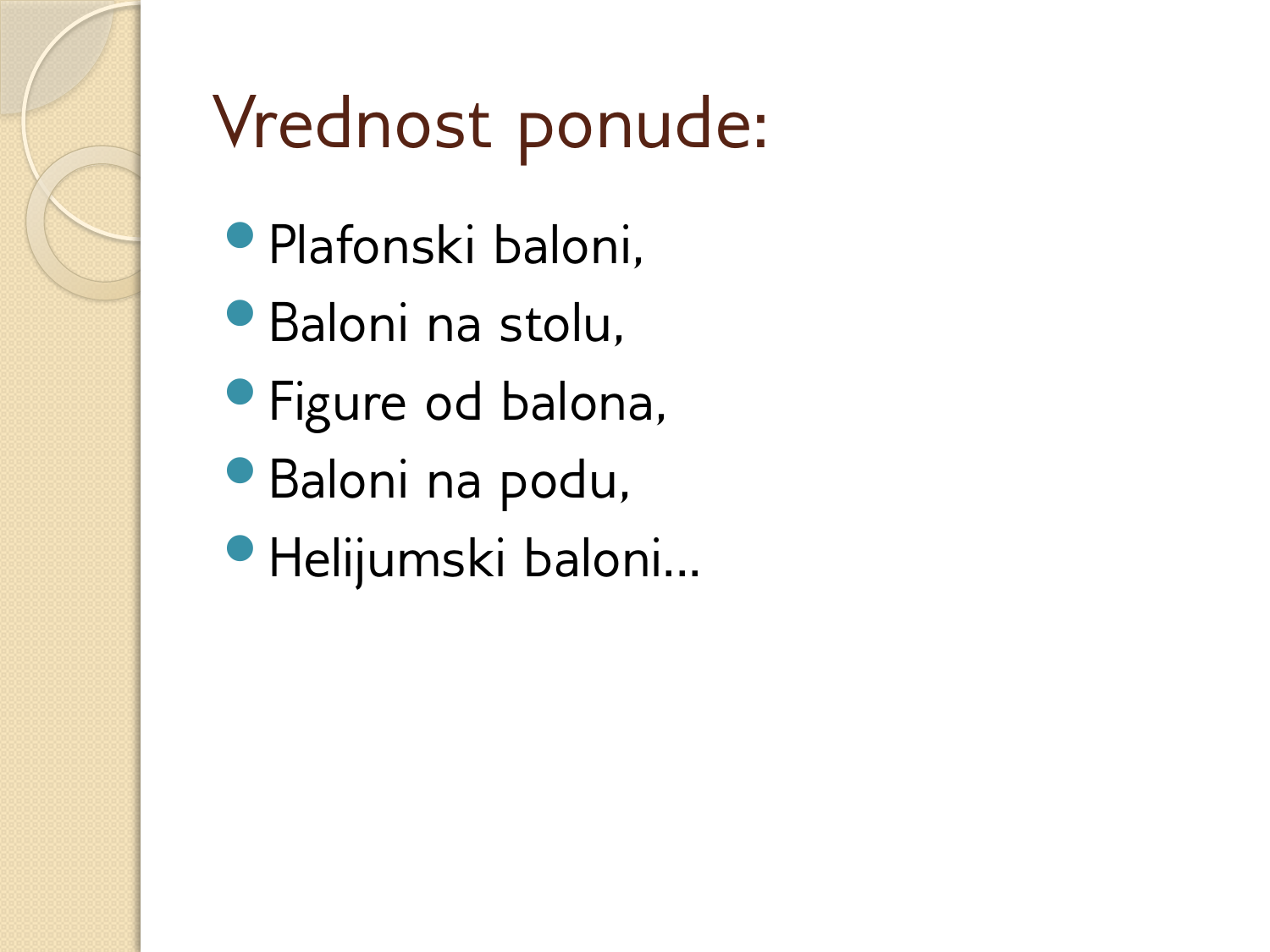

# Vrednost ponude:
Plafonski baloni,
Baloni na stolu,
Figure od balona,
Baloni na podu,
Helijumski baloni...